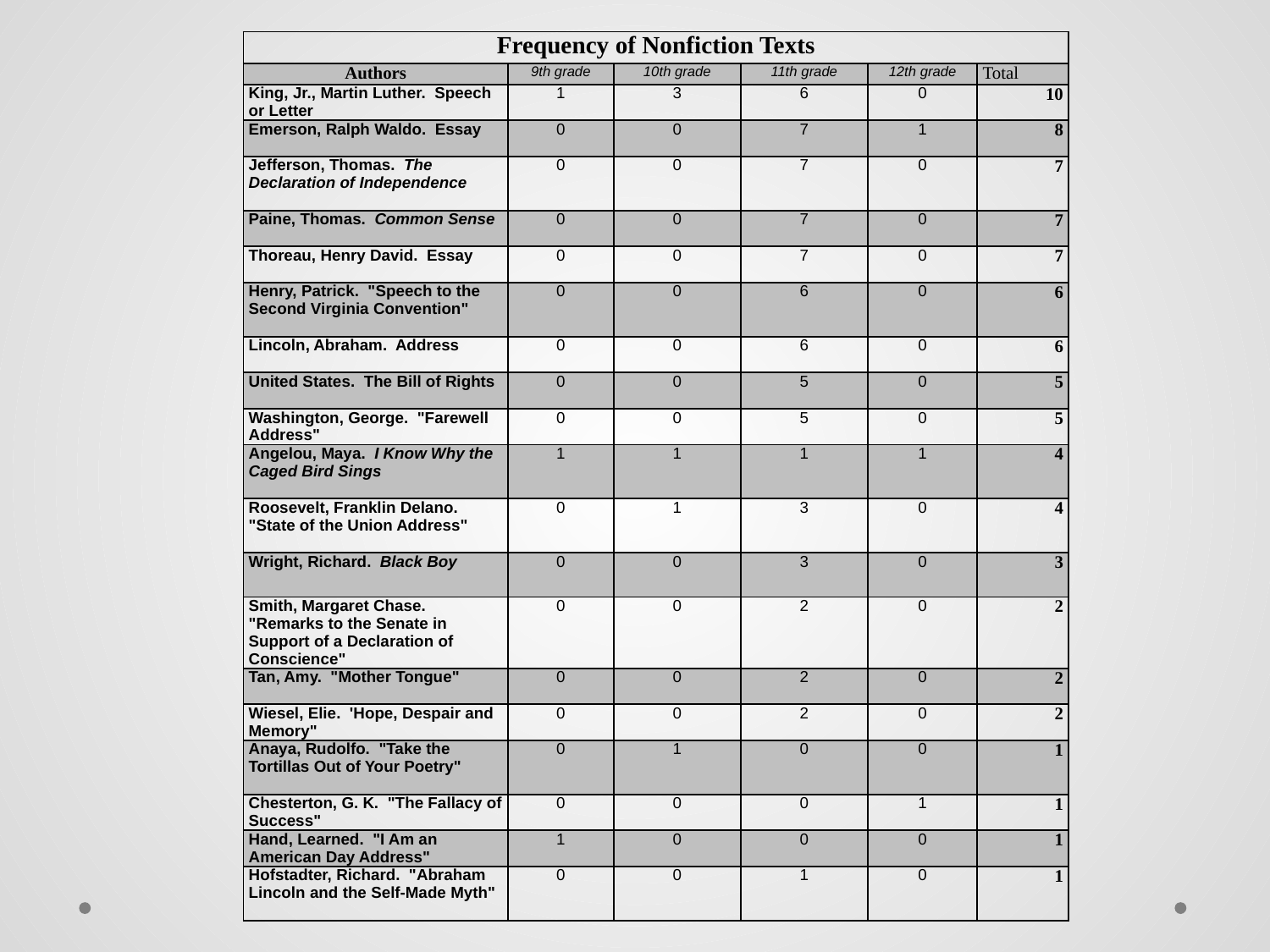

| Frequency of Nonfiction Texts |  |  |  |  |  |
| --- | --- | --- | --- | --- | --- |
| Authors | 9th grade | 10th grade | 11th grade | 12th grade | Total |
| King, Jr., Martin Luther. Speech or Letter | 1 | 3 | 6 | 0 | 10 |
| Emerson, Ralph Waldo. Essay | 0 | 0 | 7 | 1 | 8 |
| Jefferson, Thomas. The Declaration of Independence | 0 | 0 | 7 | 0 | 7 |
| Paine, Thomas. Common Sense | 0 | 0 | 7 | 0 | 7 |
| Thoreau, Henry David. Essay | 0 | 0 | 7 | 0 | 7 |
| Henry, Patrick. "Speech to the Second Virginia Convention" | 0 | 0 | 6 | 0 | 6 |
| Lincoln, Abraham. Address | 0 | 0 | 6 | 0 | 6 |
| United States. The Bill of Rights | 0 | 0 | 5 | 0 | 5 |
| Washington, George. "Farewell Address" | 0 | 0 | 5 | 0 | 5 |
| Angelou, Maya. I Know Why the Caged Bird Sings | 1 | 1 | 1 | 1 | 4 |
| Roosevelt, Franklin Delano. "State of the Union Address" | 0 | 1 | 3 | 0 | 4 |
| Wright, Richard. Black Boy | 0 | 0 | 3 | 0 | 3 |
| Smith, Margaret Chase. "Remarks to the Senate in Support of a Declaration of Conscience" | 0 | 0 | 2 | 0 | 2 |
| Tan, Amy. "Mother Tongue" | 0 | 0 | 2 | 0 | 2 |
| Wiesel, Elie. 'Hope, Despair and Memory" | 0 | 0 | 2 | 0 | 2 |
| Anaya, Rudolfo. "Take the Tortillas Out of Your Poetry" | 0 | 1 | 0 | 0 | 1 |
| Chesterton, G. K. "The Fallacy of Success" | 0 | 0 | 0 | 1 | 1 |
| Hand, Learned. "I Am an American Day Address" | 1 | 0 | 0 | 0 | 1 |
| Hofstadter, Richard. "Abraham Lincoln and the Self-Made Myth" | 0 | 0 | 1 | 0 | 1 |